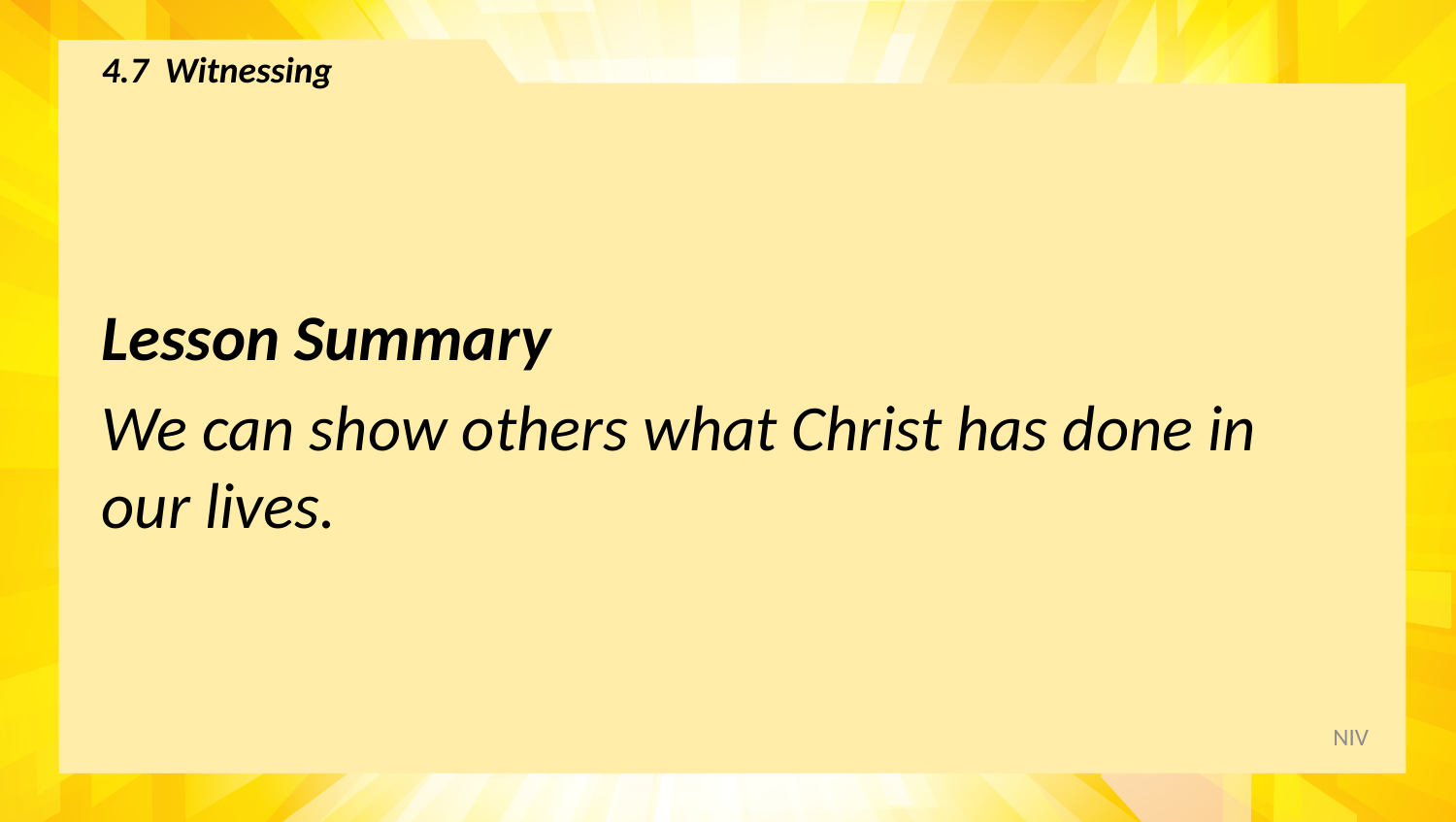

# 4.7  Witnessing
Lesson Summary
We can show others what Christ has done in our lives.
NIV